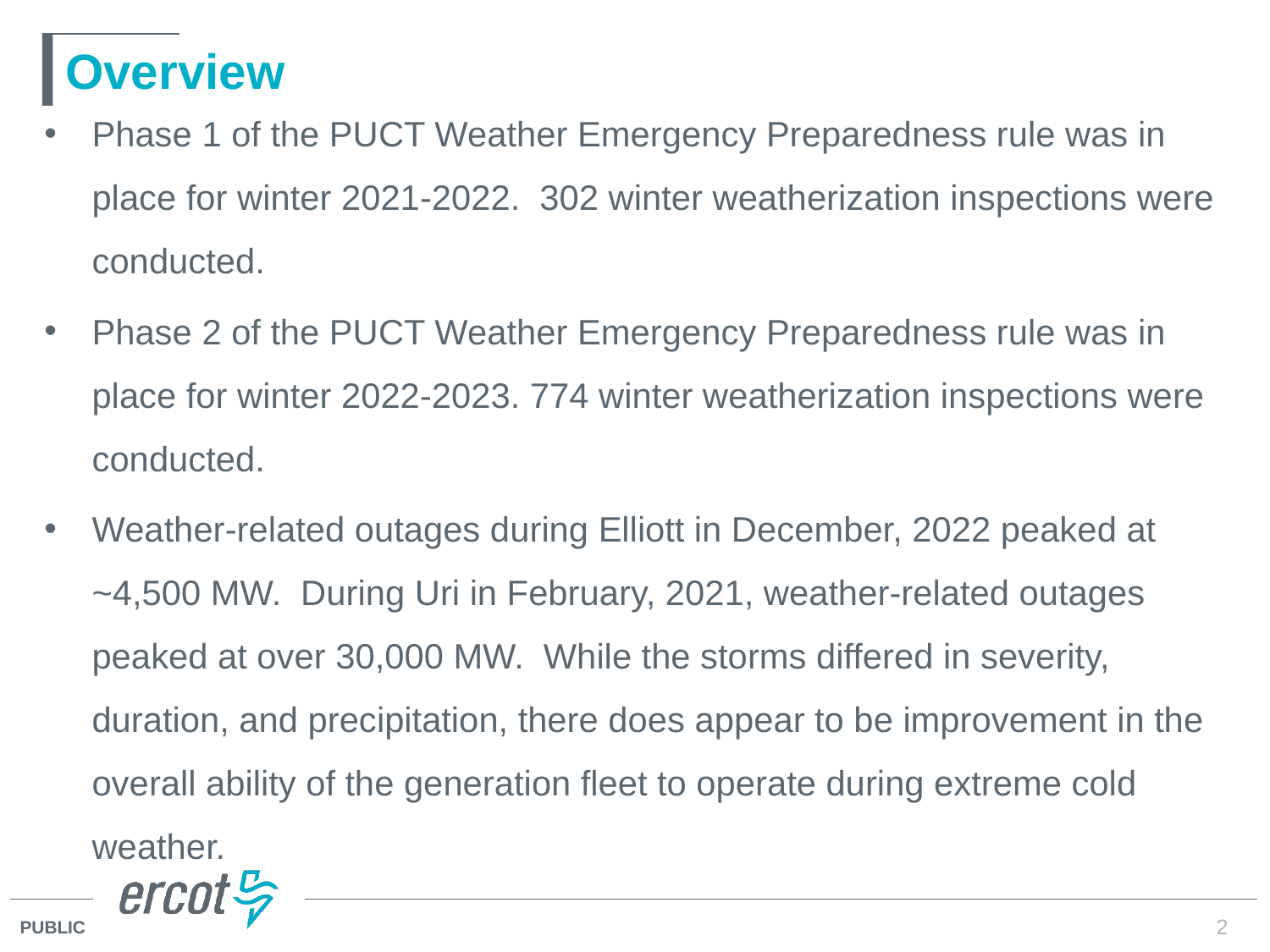

# Overview
Phase 1 of the PUCT Weather Emergency Preparedness rule was in place for winter 2021-2022.  302 winter weatherization inspections were conducted.
Phase 2 of the PUCT Weather Emergency Preparedness rule was in place for winter 2022-2023. 774 winter weatherization inspections were conducted.
Weather-related outages during Elliott in December, 2022 peaked at ~4,500 MW.  During Uri in February, 2021, weather-related outages peaked at over 30,000 MW.  While the storms differed in severity, duration, and precipitation, there does appear to be improvement in the overall ability of the generation fleet to operate during extreme cold weather.

2